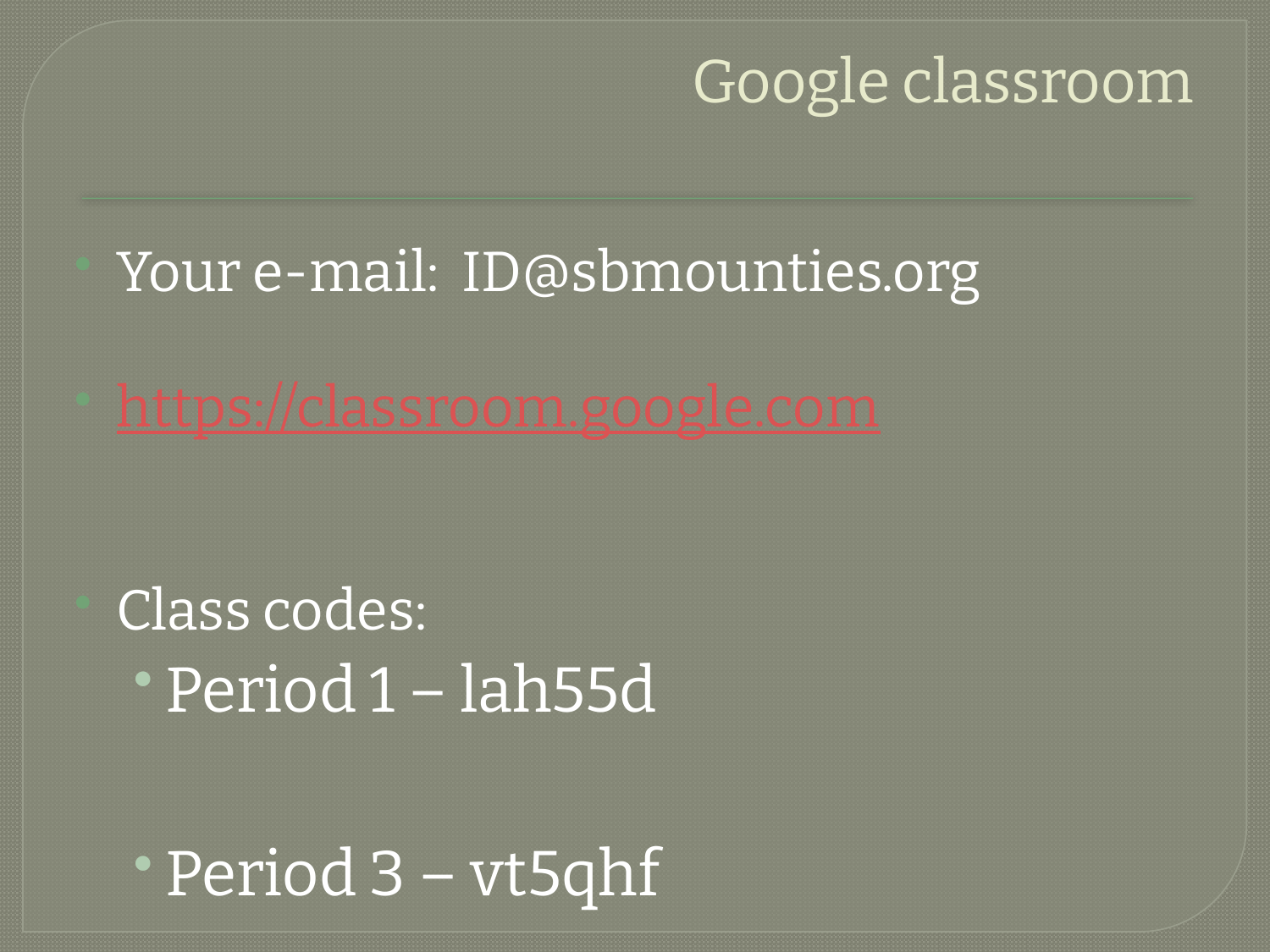

# Google classroom
Your e-mail:  ID@sbmounties.org

https://classroom.google.com

Class codes:
Period 1 – lah55d

Period 3 – vt5qhf